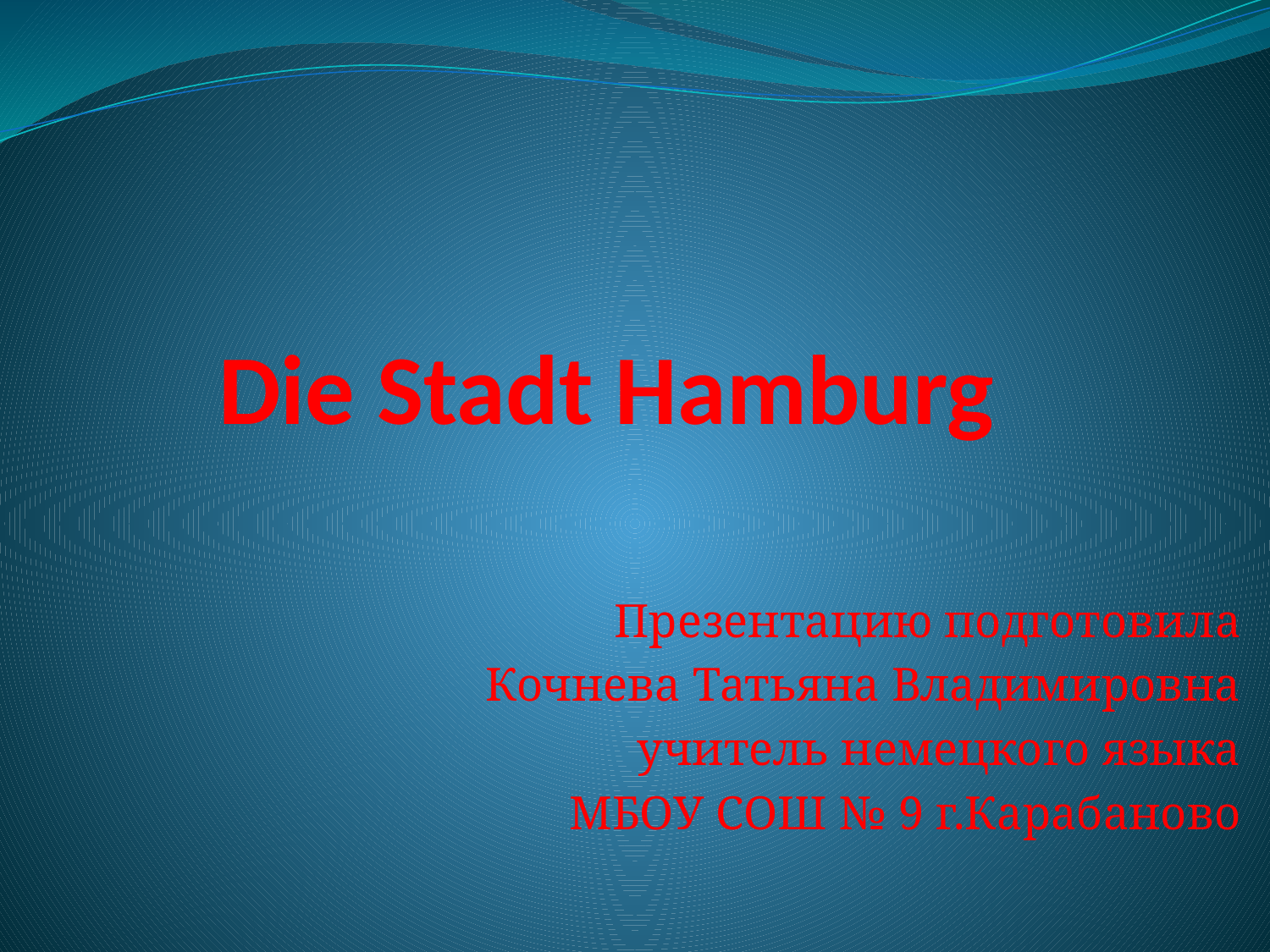

# Die Stadt Hamburg
Презентацию подготовила
Кочнева Татьяна Владимировна
учитель немецкого языка
МБОУ СОШ № 9 г.Карабаново